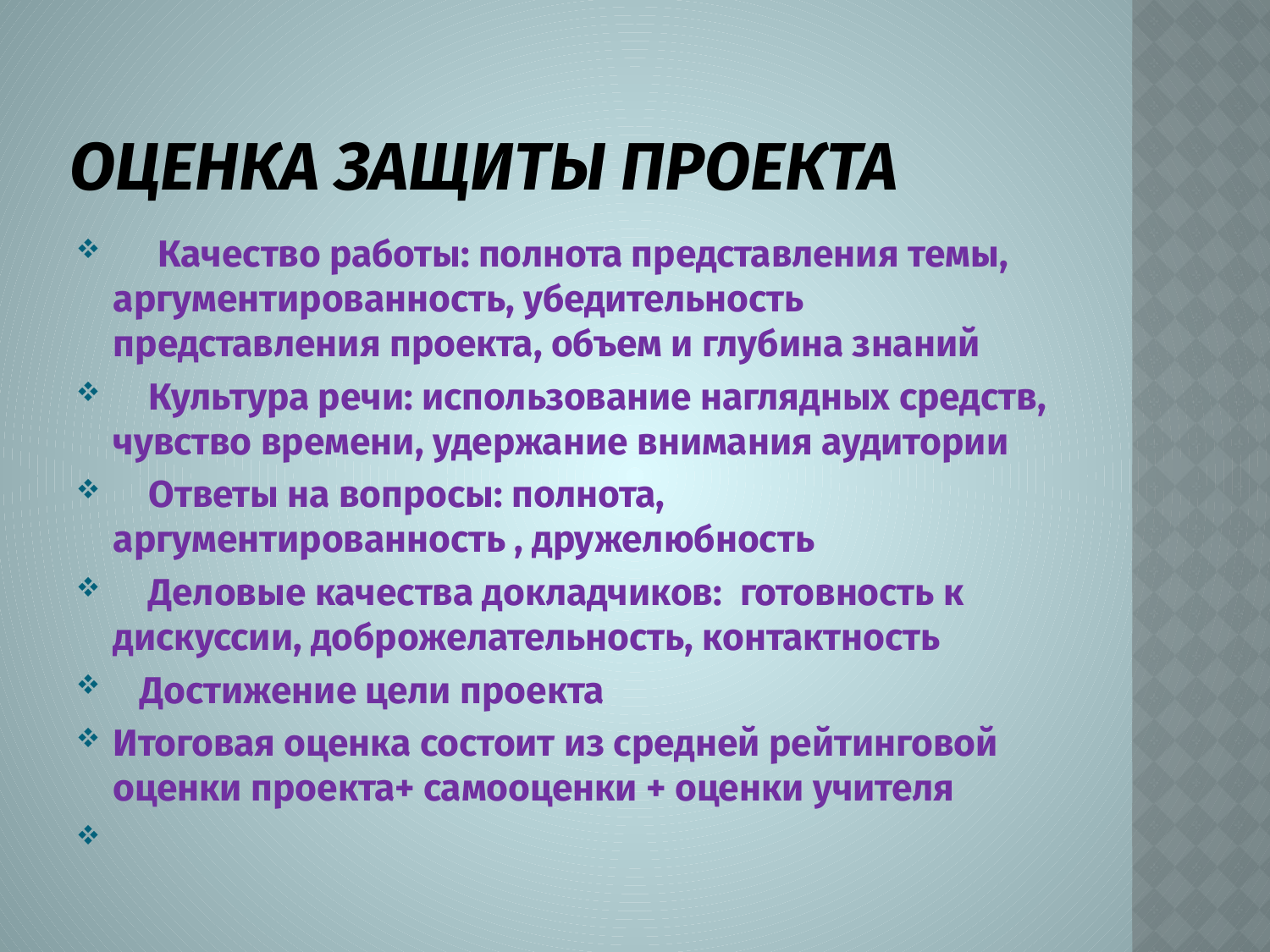

# Оценка защиты проекта
     Качество работы: полнота представления темы, аргументированность, убедительность представления проекта, объем и глубина знаний
    Культура речи: использование наглядных средств, чувство времени, удержание внимания аудитории
    Ответы на вопросы: полнота,  аргументированность , дружелюбность
    Деловые качества докладчиков:  готовность к дискуссии, доброжелательность, контактность
   Достижение цели проекта
Итоговая оценка состоит из средней рейтинговой  оценки проекта+ самооценки + оценки учителя